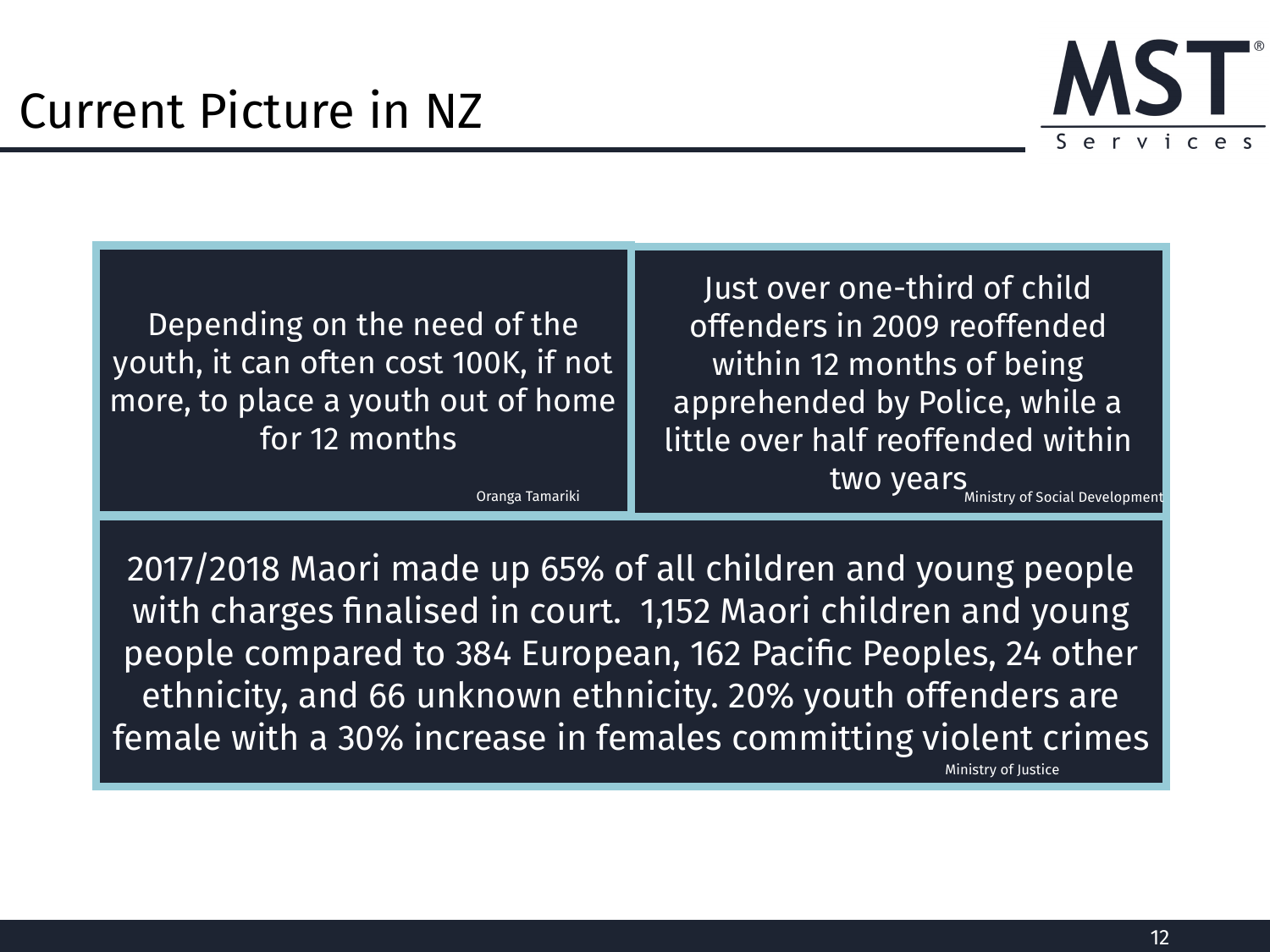

# Current Picture in NZ
Depending on the need of the youth, it can often cost 100K, if not more, to place a youth out of home for 12 months
Just over one-third of child offenders in 2009 reoffended within 12 months of being apprehended by Police, while a little over half reoffended within two years
2017/2018 Maori made up 65% of all children and young people with charges finalised in court.  1,152 Maori children and young people compared to 384 European, 162 Pacific Peoples, 24 other ethnicity, and 66 unknown ethnicity. 20% youth offenders are female with a 30% increase in females committing violent crimes
Oranga Tamariki
Ministry of Social Development
Ministry of Justice
12